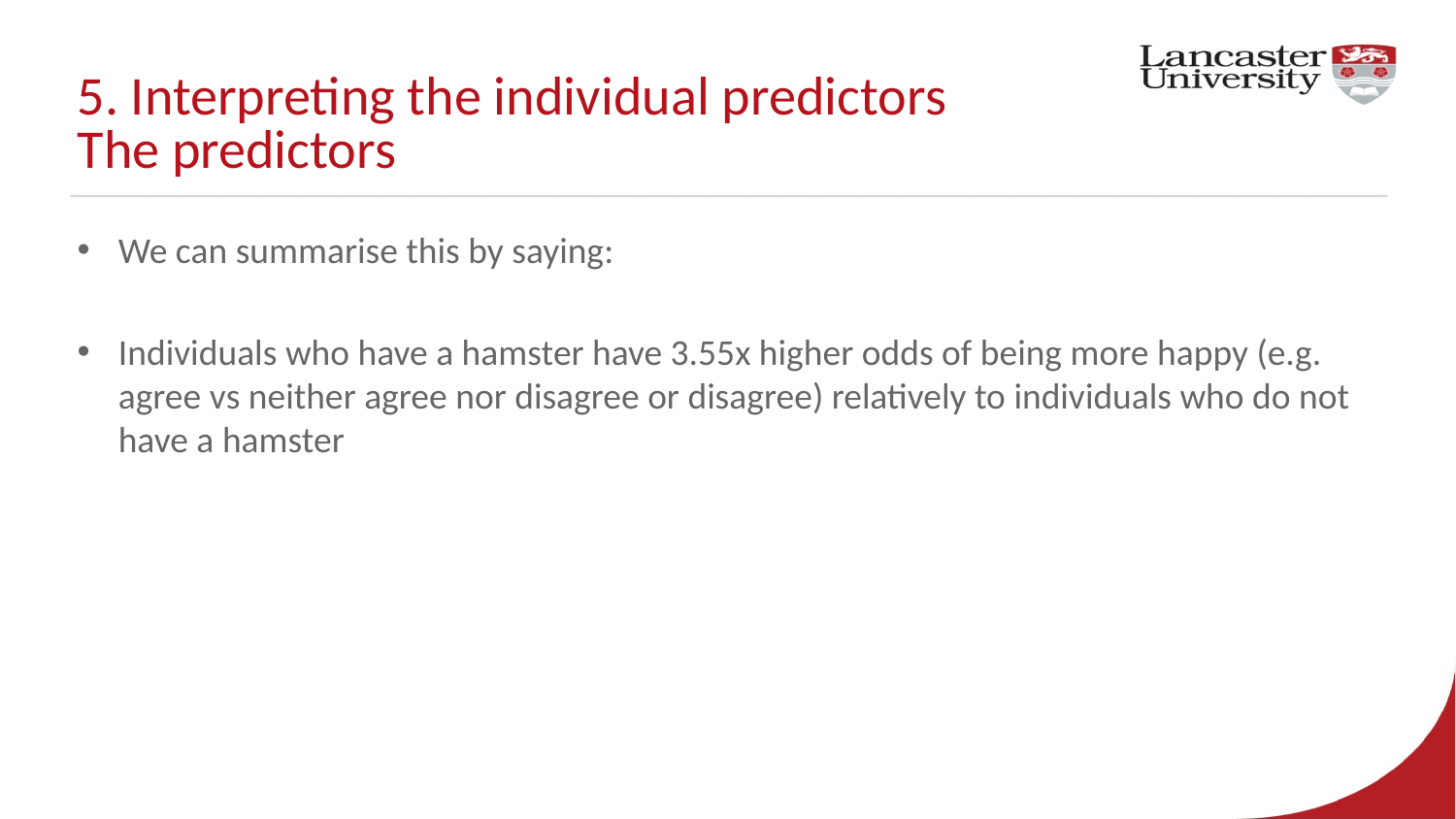

# 5. Interpreting the individual predictors The predictors
We can summarise this by saying:

Individuals who have a hamster have 3.55x higher odds of being more happy (e.g. agree vs neither agree nor disagree or disagree) relatively to individuals who do not have a hamster